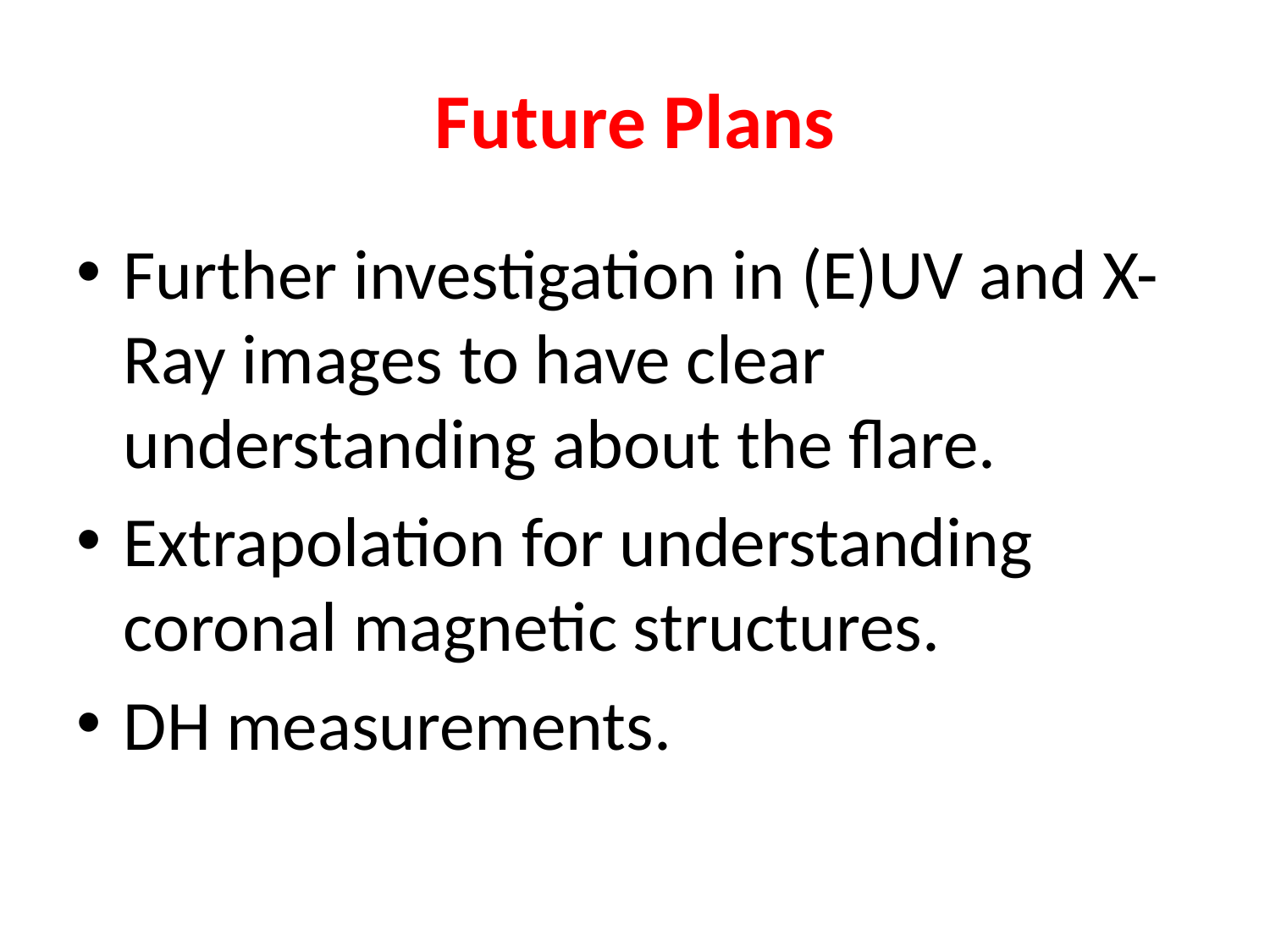

# Future Plans
Further investigation in (E)UV and X-Ray images to have clear understanding about the flare.
Extrapolation for understanding coronal magnetic structures.
DH measurements.